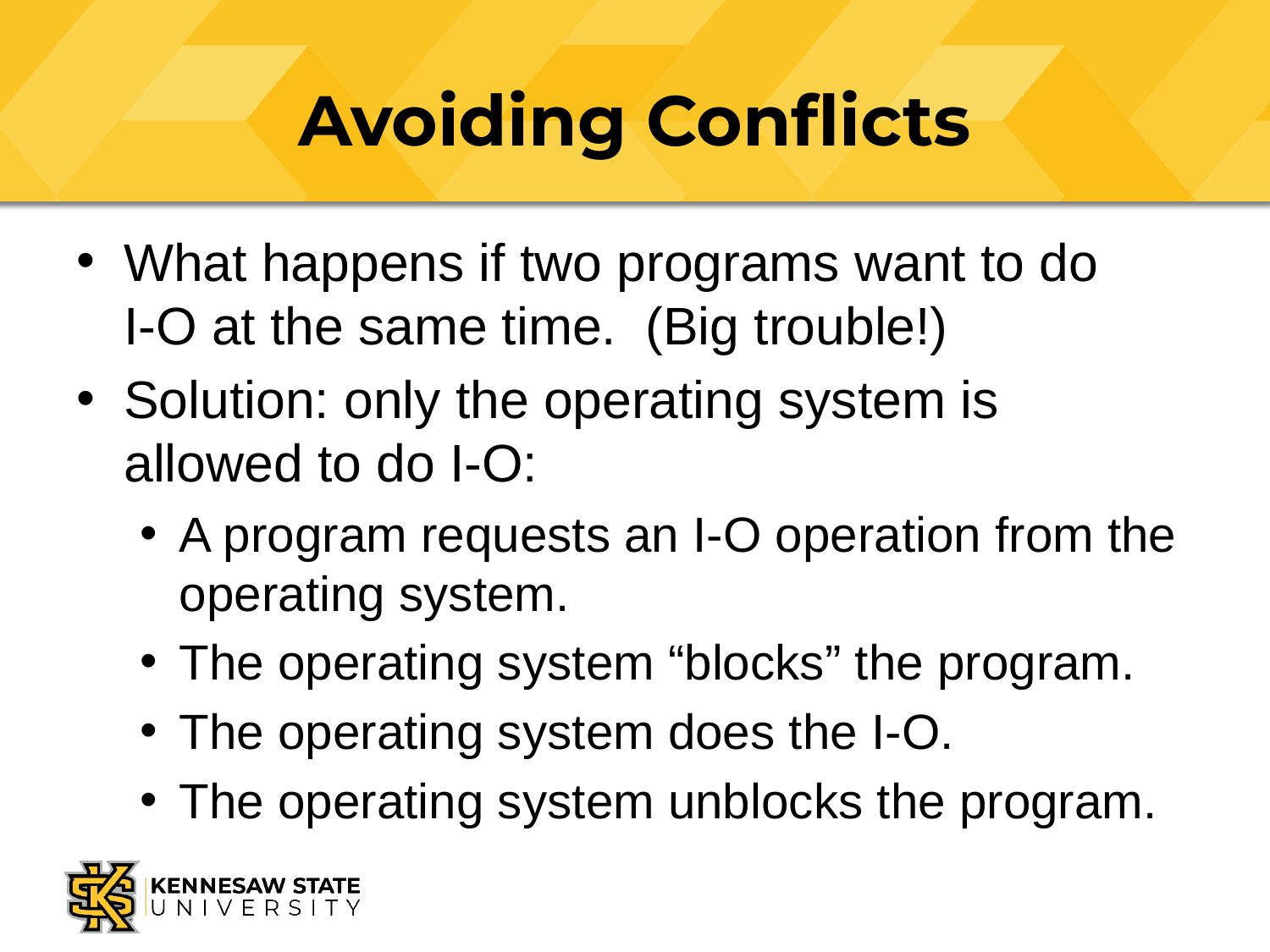

# Avoiding Conflicts
What happens if two programs want to do
I-O at the same time.  (Big trouble!)
Solution: only the operating system is allowed to do I-O:
A program requests an I-O operation from the operating system.
The operating system “blocks” the program.
The operating system does the I-O.
The operating system unblocks the program.